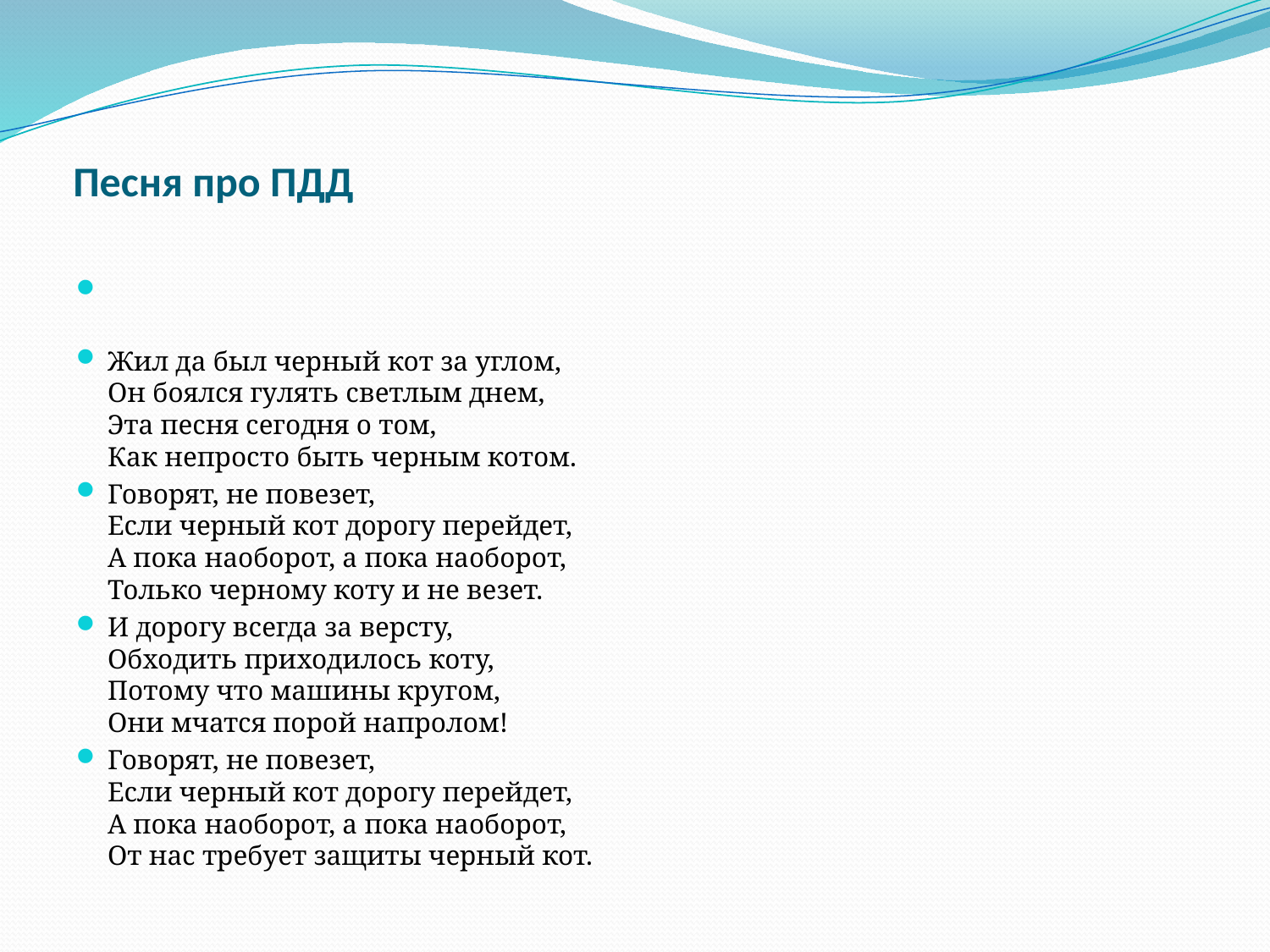

# Песня про ПДД

Жил да был черный кот за углом,
Он боялся гулять светлым днем,
Эта песня сегодня о том,
Как непросто быть черным котом.
Говорят, не повезет,
Если черный кот дорогу перейдет,
А пока наоборот, а пока наоборот,
Только черному коту и не везет.
И дорогу всегда за версту,
Обходить приходилось коту,
Потому что машины кругом,
Они мчатся порой напролом!
Говорят, не повезет,
Если черный кот дорогу перейдет,
А пока наоборот, а пока наоборот,
От нас требует защиты черный кот.